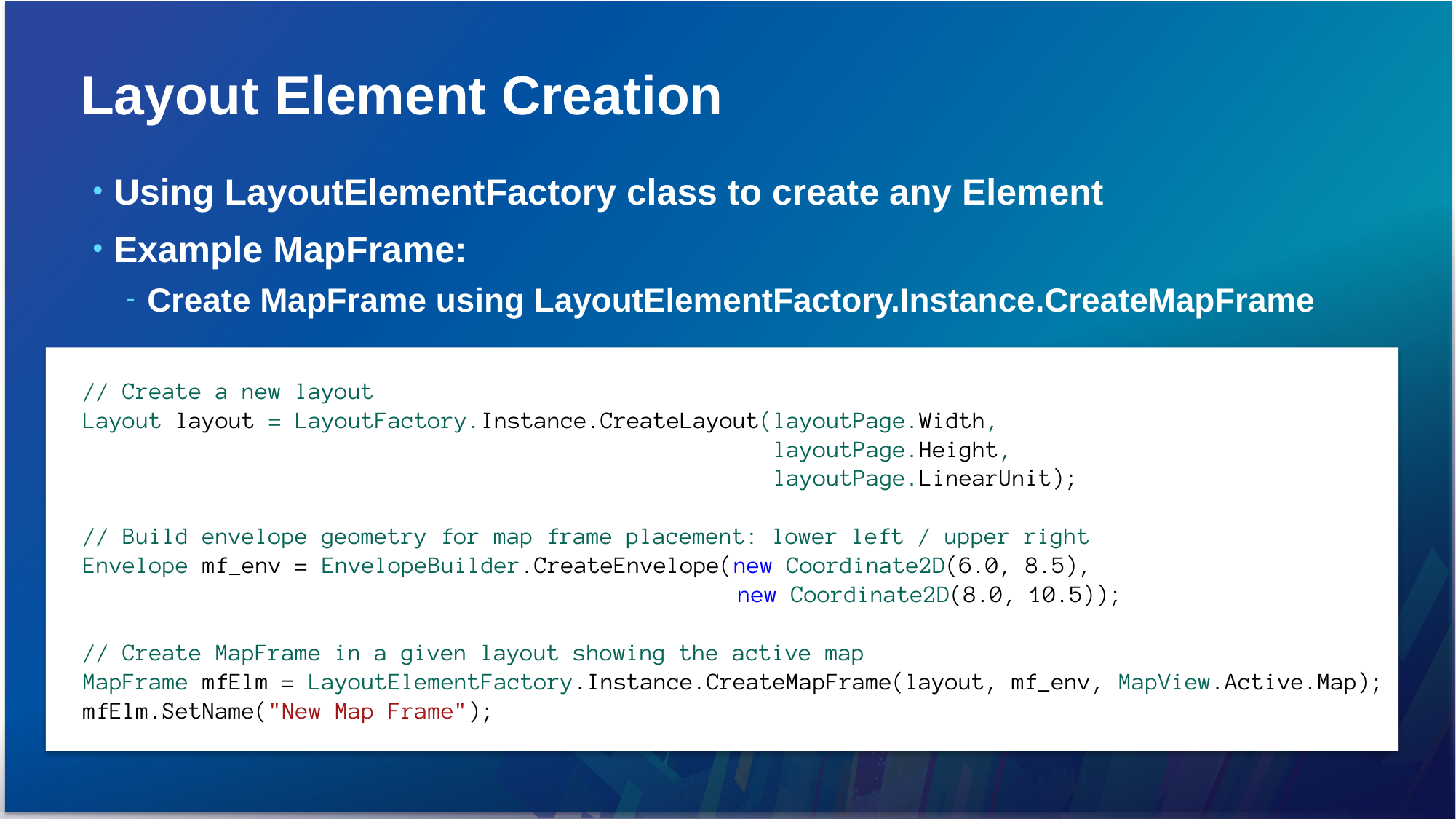

# Layout Element Creation
Using LayoutElementFactory class to create any Element
Example MapFrame:
Create MapFrame using LayoutElementFactory.Instance.CreateMapFrame
  // Create a new layout
  Layout layout = LayoutFactory.Instance.CreateLayout(layoutPage.Width,
                                                      layoutPage.Height,
                                                      layoutPage.LinearUnit);

  // Build envelope geometry for map frame placement: lower left / upper right
  Envelope mf_env = EnvelopeBuilder.CreateEnvelope(new Coordinate2D(6.0, 8.5),
						  new Coordinate2D(8.0, 10.5));

  // Create MapFrame in a given layout showing the active map
  MapFrame mfElm = LayoutElementFactory.Instance.CreateMapFrame(layout, mf_env, MapView.Active.Map);
  mfElm.SetName("New Map Frame");